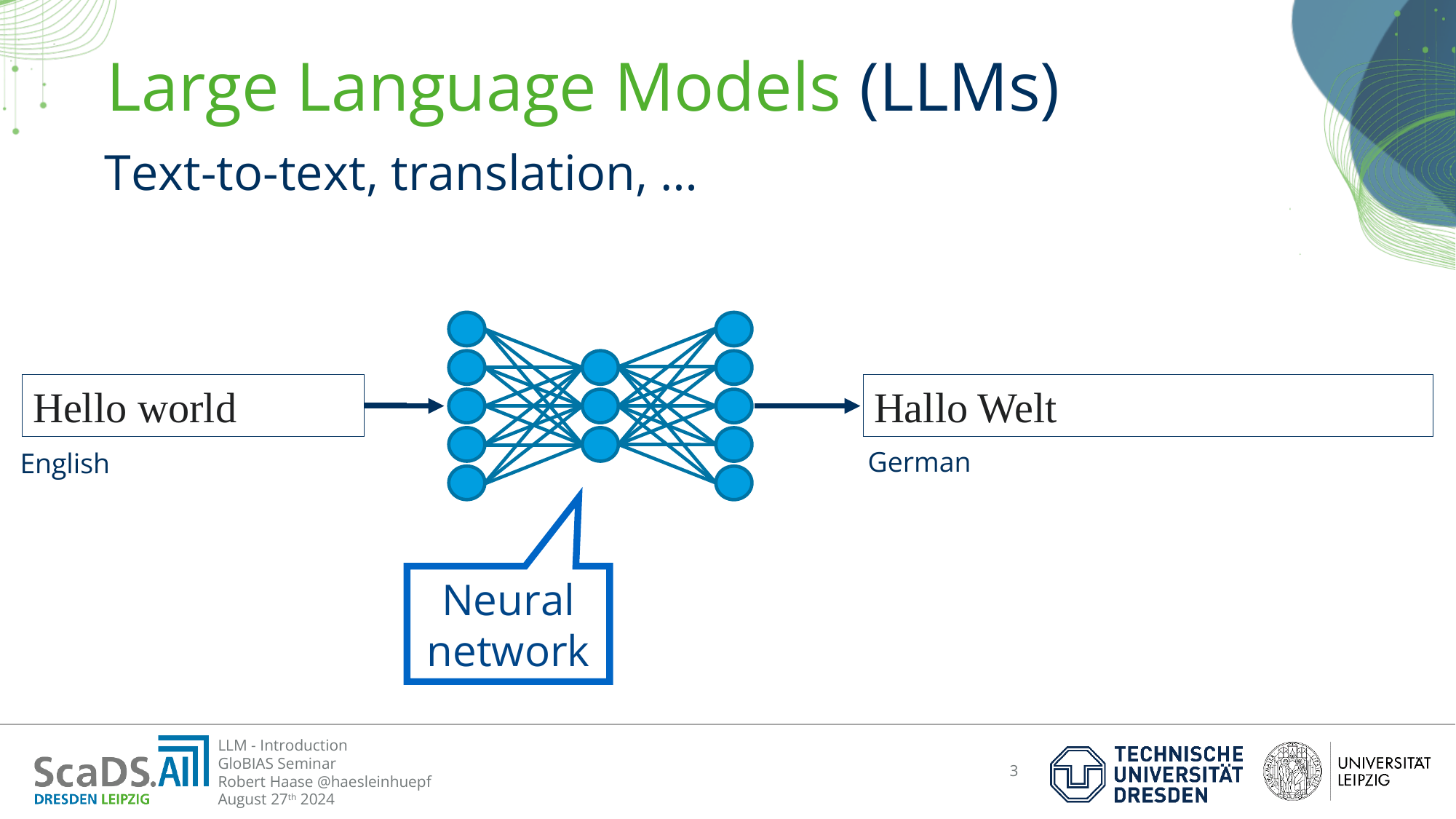

# Large Language Models (LLMs)
Text-to-text, translation, …

Hello world
Hallo Welt
German
English
Neural network